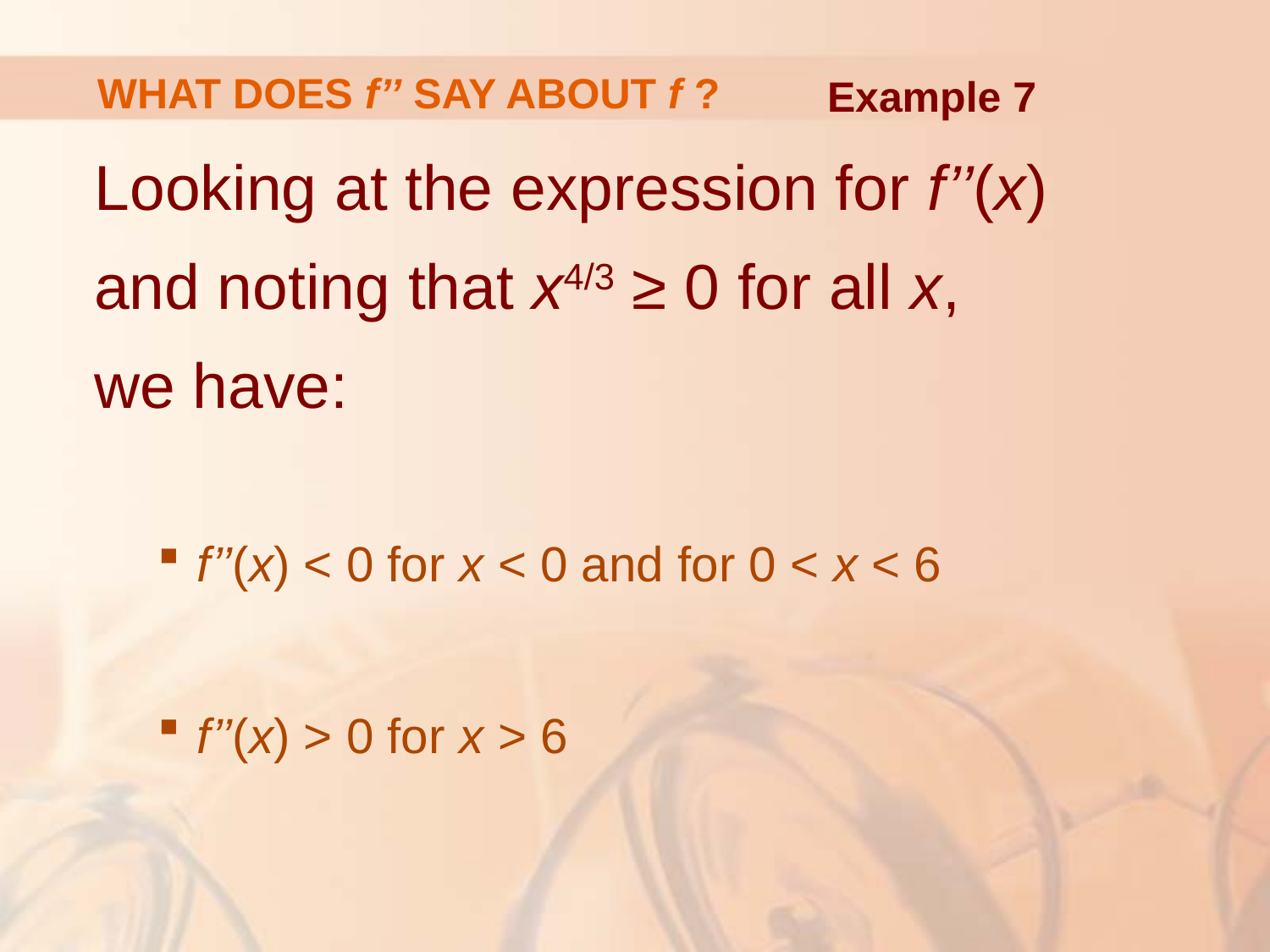

# WHAT DOES f’’ SAY ABOUT f ?
Example 7
Looking at the expression for f’’(x)
and noting that x4/3 ≥ 0 for all x,
we have:

f’’(x) < 0 for x < 0 and for 0 < x < 6

f’’(x) > 0 for x > 6